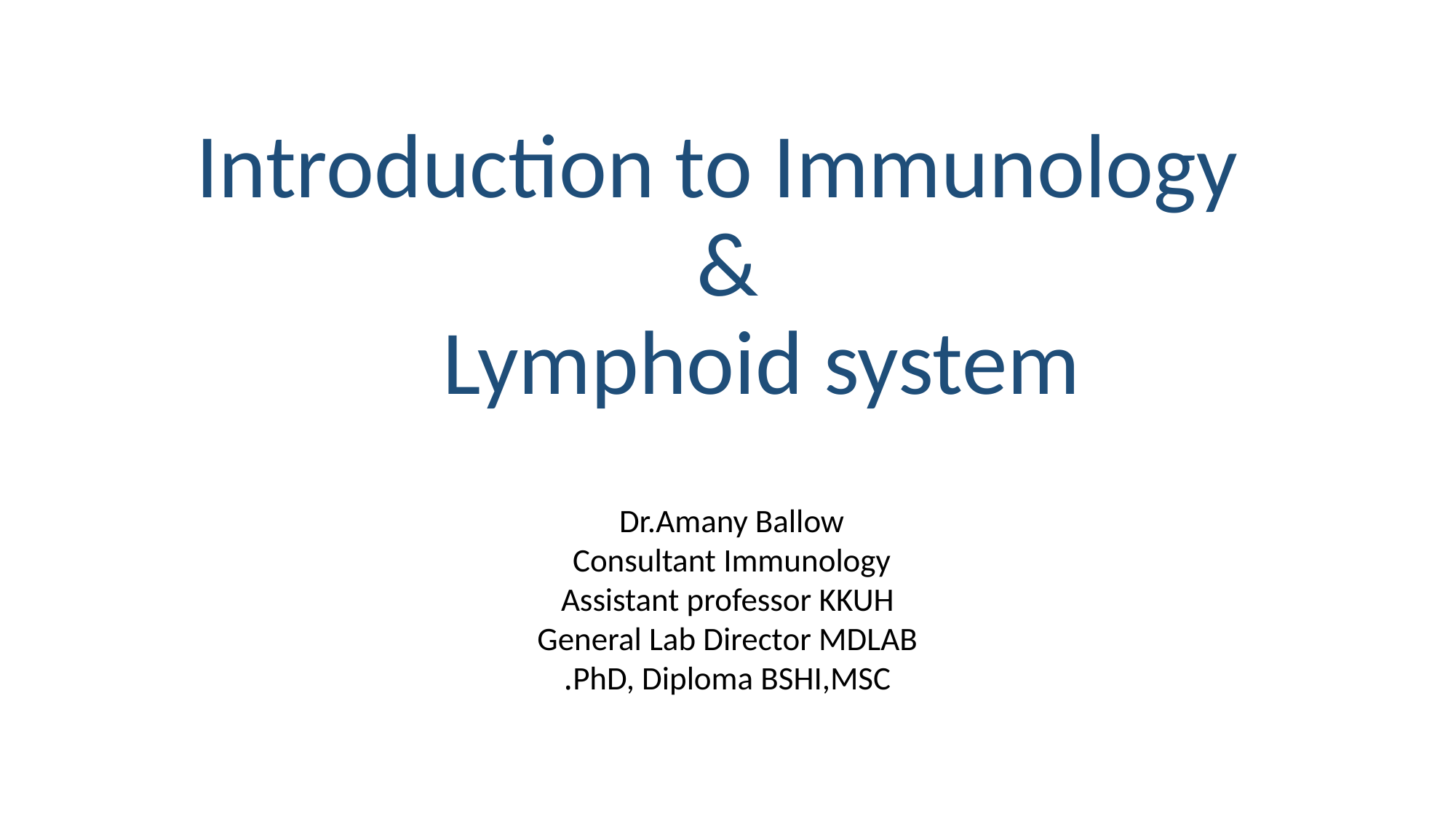

# Introduction to Immunology & Lymphoid system
Dr.Amany Ballow
Consultant Immunology
Assistant professor KKUH
General Lab Director MDLAB
PhD, Diploma BSHI,MSC.